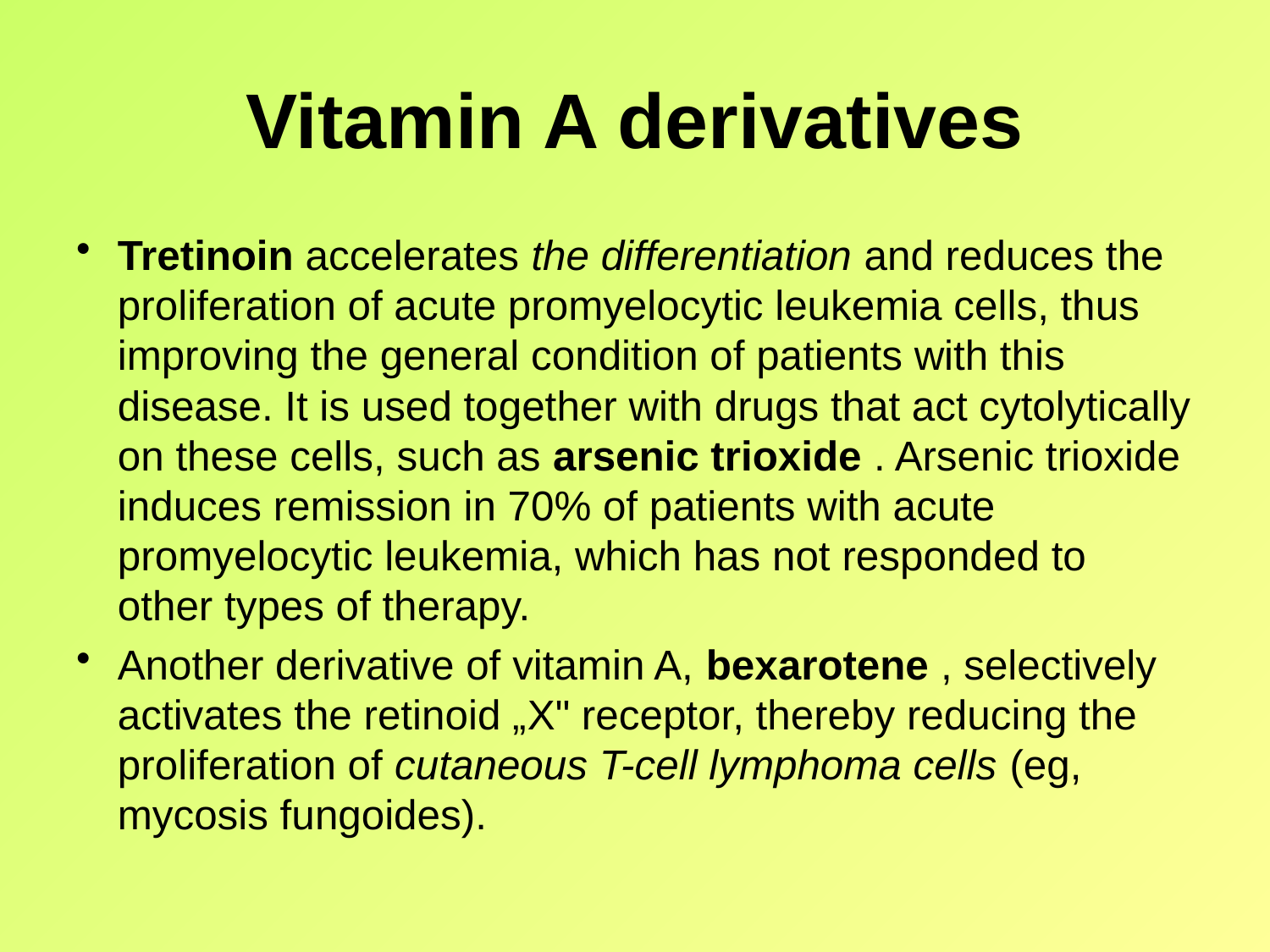

# Vitamin A derivatives
Tretinoin accelerates the differentiation and reduces the proliferation of acute promyelocytic leukemia cells, thus improving the general condition of patients with this disease. It is used together with drugs that act cytolytically on these cells, such as arsenic trioxide . Arsenic trioxide induces remission in 70% of patients with acute promyelocytic leukemia, which has not responded to other types of therapy.
Another derivative of vitamin A, bexarotene , selectively activates the retinoid „X" receptor, thereby reducing the proliferation of cutaneous T-cell lymphoma cells (eg, mycosis fungoides).